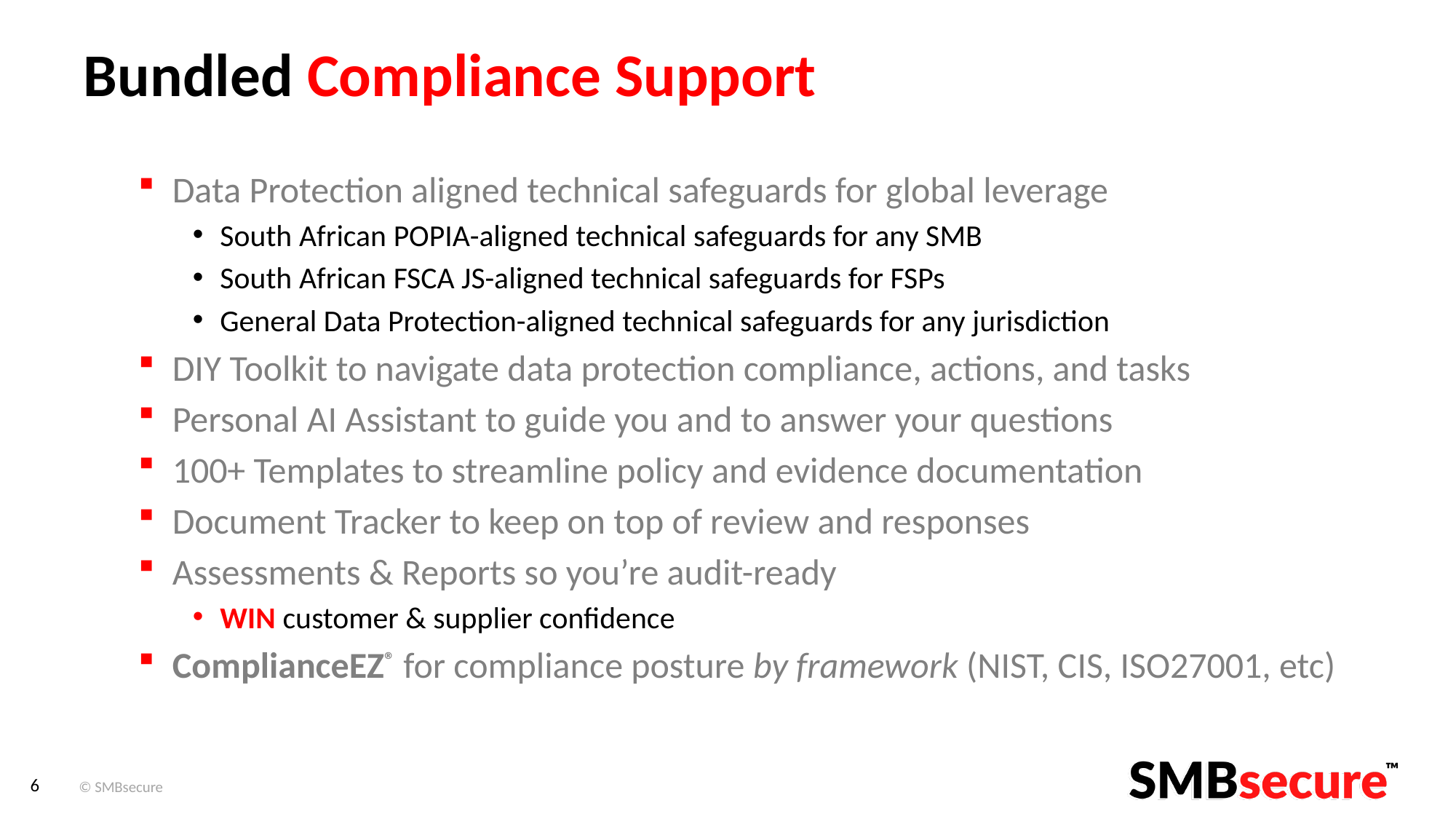

# Bundled Compliance Support
Data Protection aligned technical safeguards for global leverage
South African POPIA-aligned technical safeguards for any SMB
South African FSCA JS-aligned technical safeguards for FSPs
General Data Protection-aligned technical safeguards for any jurisdiction
DIY Toolkit to navigate data protection compliance, actions, and tasks
Personal AI Assistant to guide you and to answer your questions
100+ Templates to streamline policy and evidence documentation
Document Tracker to keep on top of review and responses
Assessments & Reports so you’re audit-ready
WIN customer & supplier confidence
ComplianceEZ® for compliance posture by framework (NIST, CIS, ISO27001, etc)